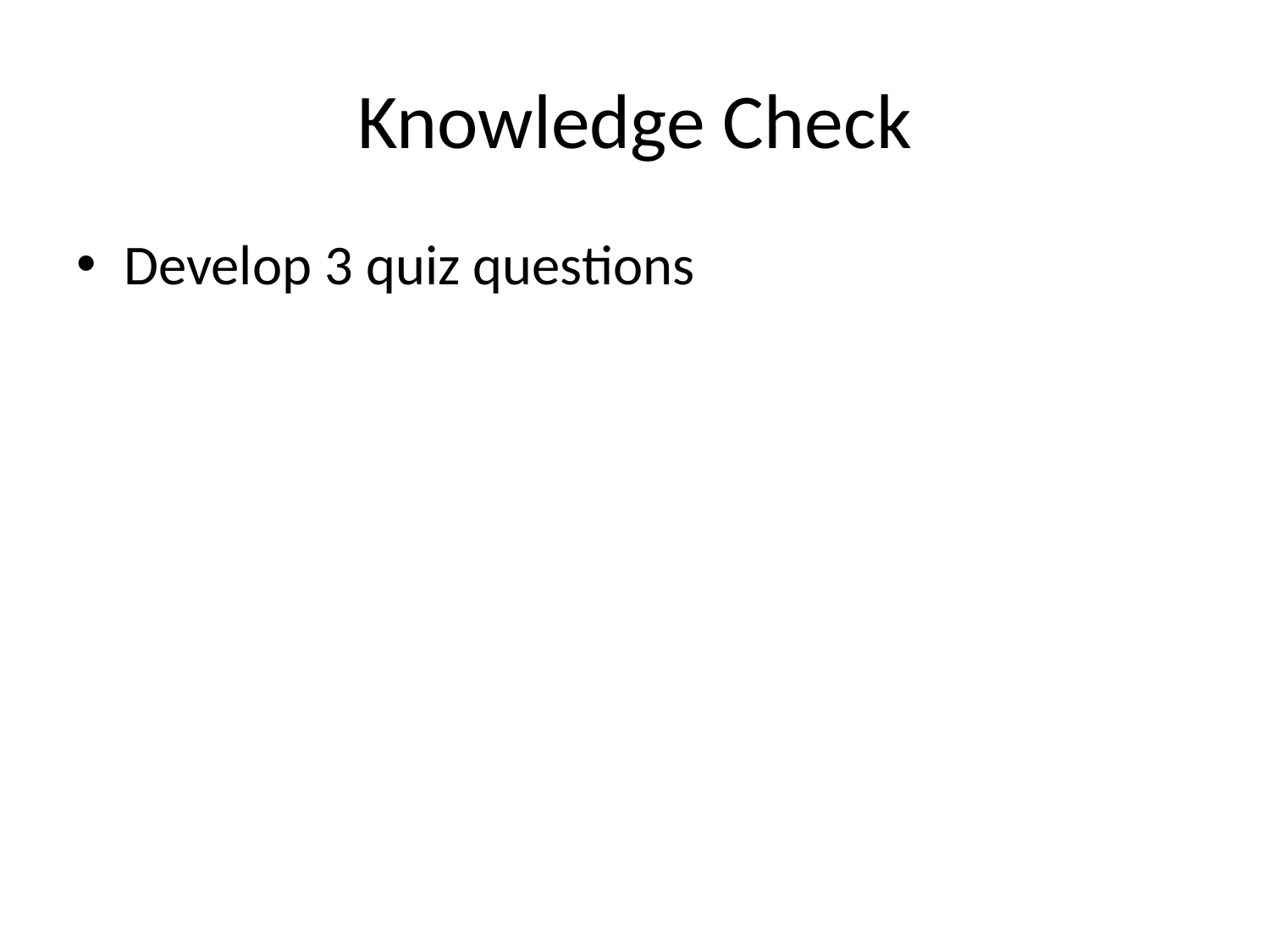

# Knowledge Check
Develop 3 quiz questions